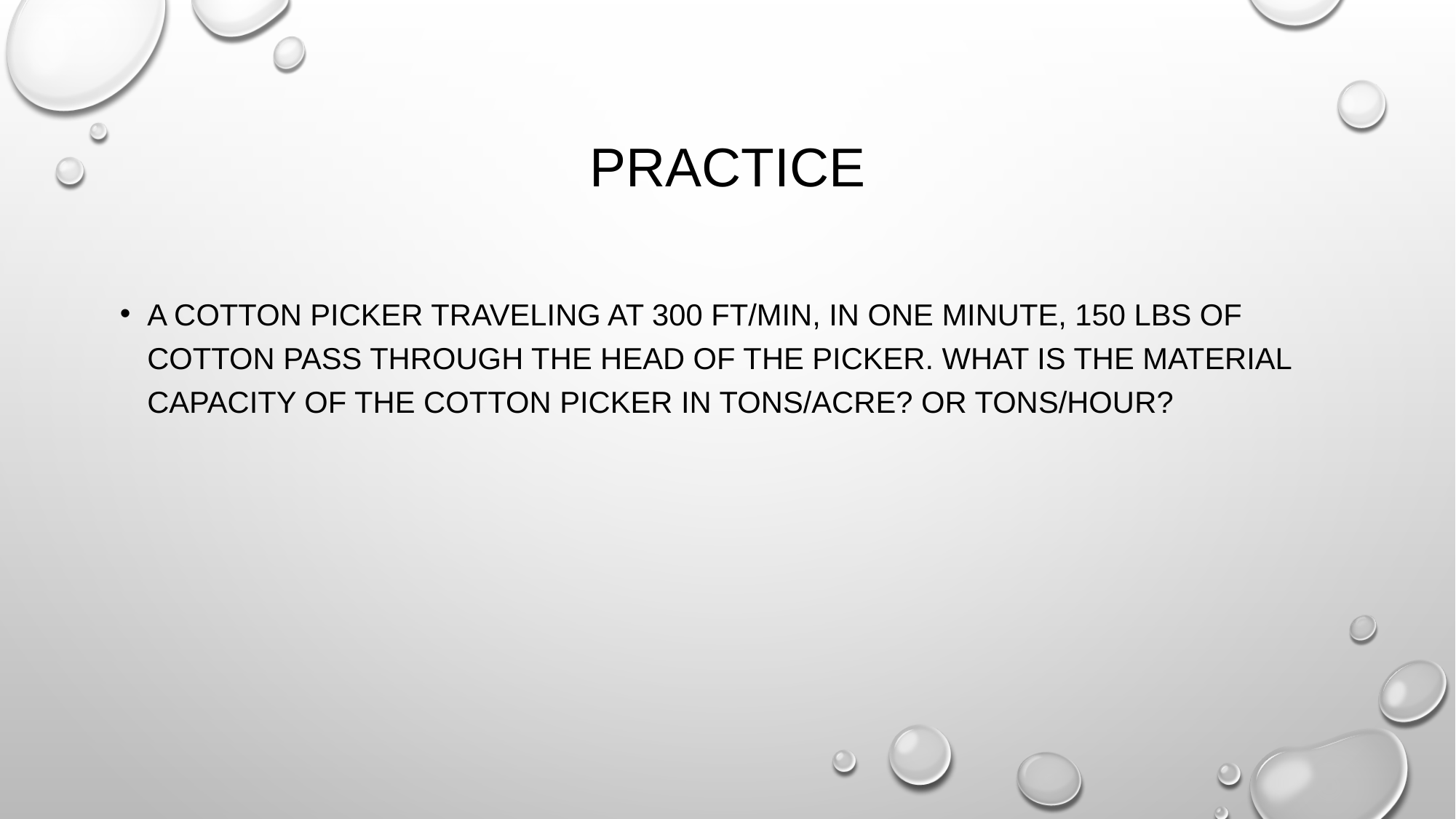

# Practice
A cotton picker traveling at 300 ft/min, in one minute, 150 lbs of cotton pass through the head of the picker. What is the material capacity of the cotton picker in tons/acre? Or tons/hour?